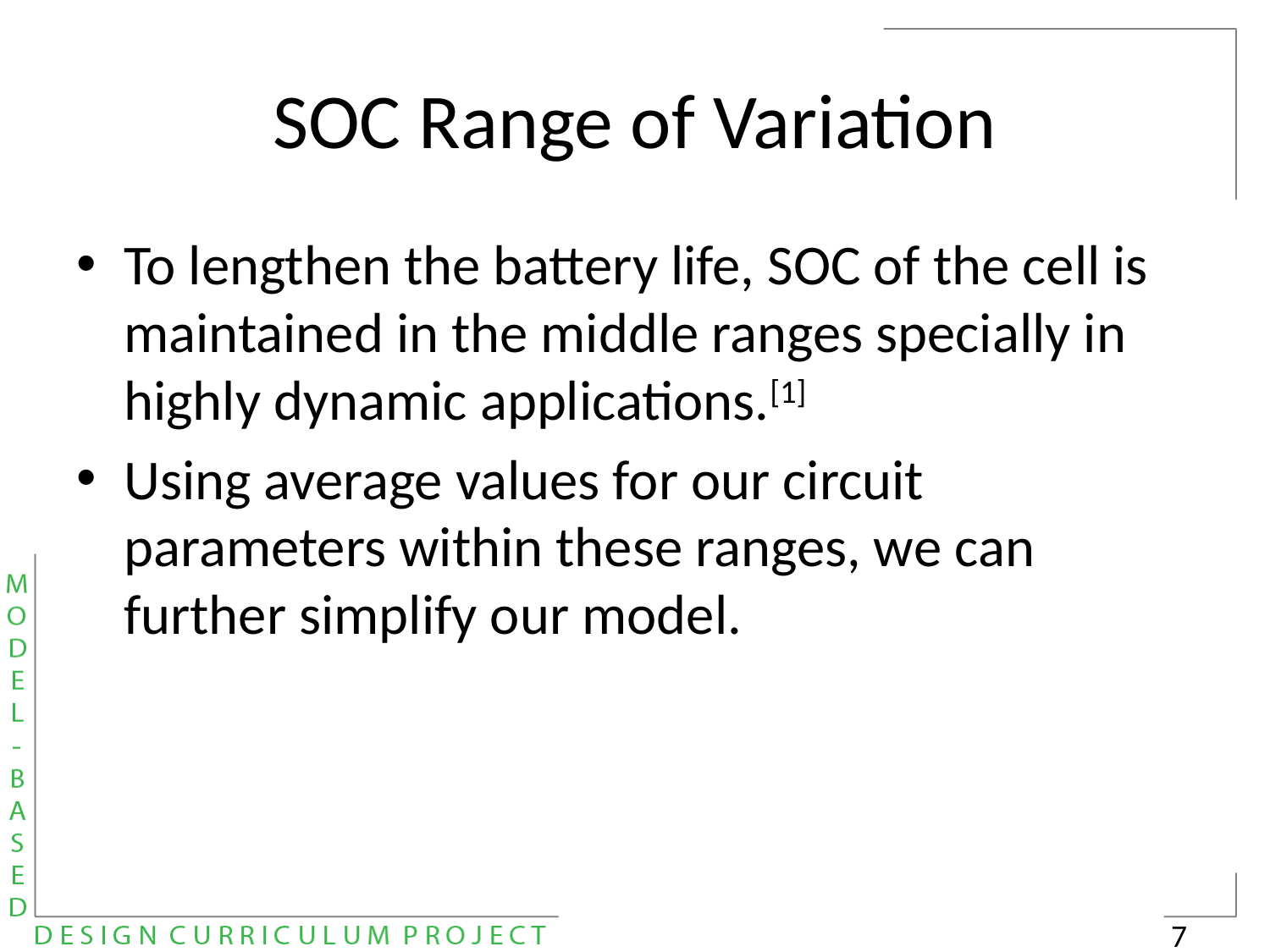

# SOC Range of Variation
To lengthen the battery life, SOC of the cell is maintained in the middle ranges specially in highly dynamic applications.[1]
Using average values for our circuit parameters within these ranges, we can further simplify our model.